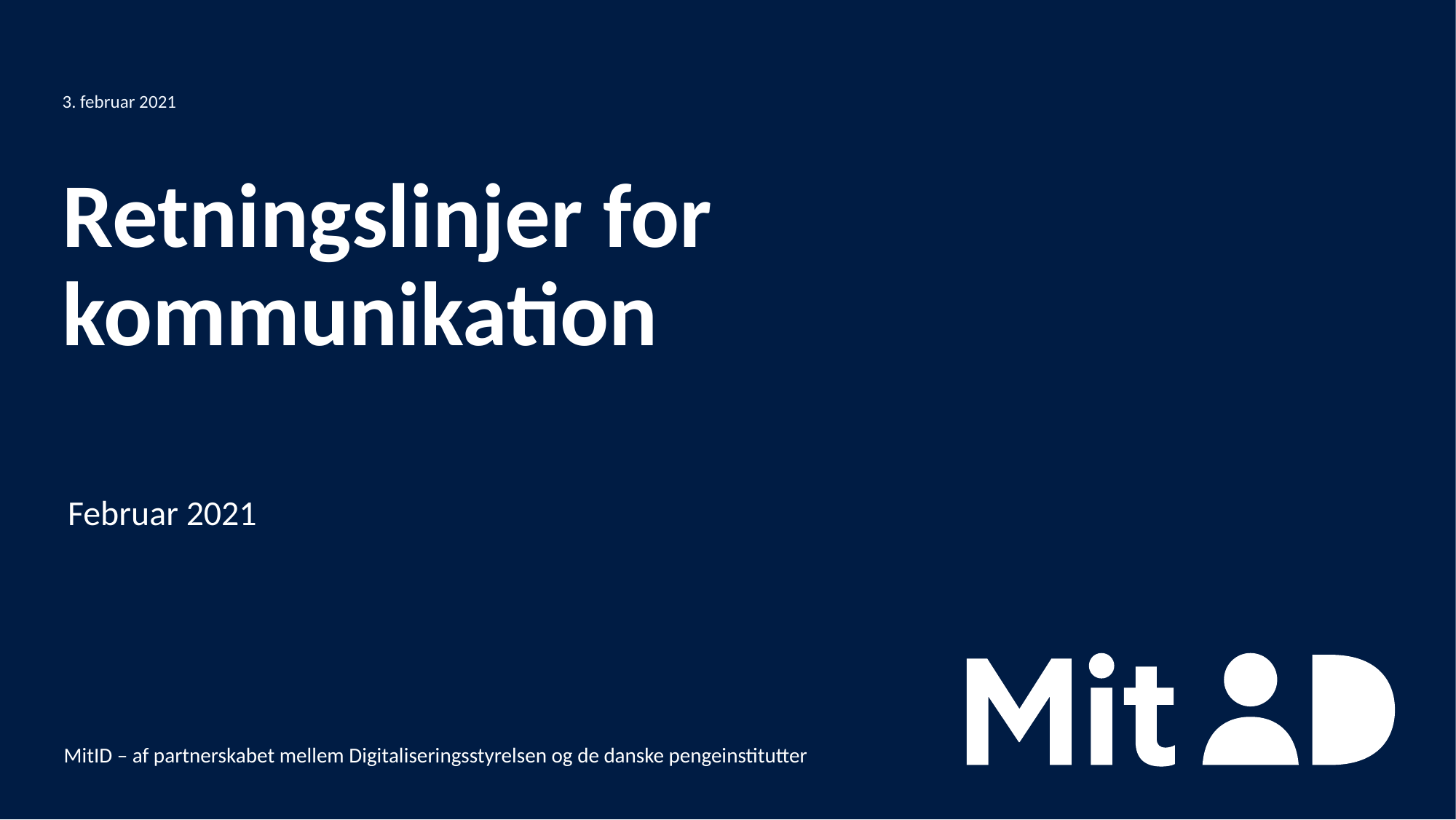

3. februar 2021
# Retningslinjer for kommunikation
Februar 2021